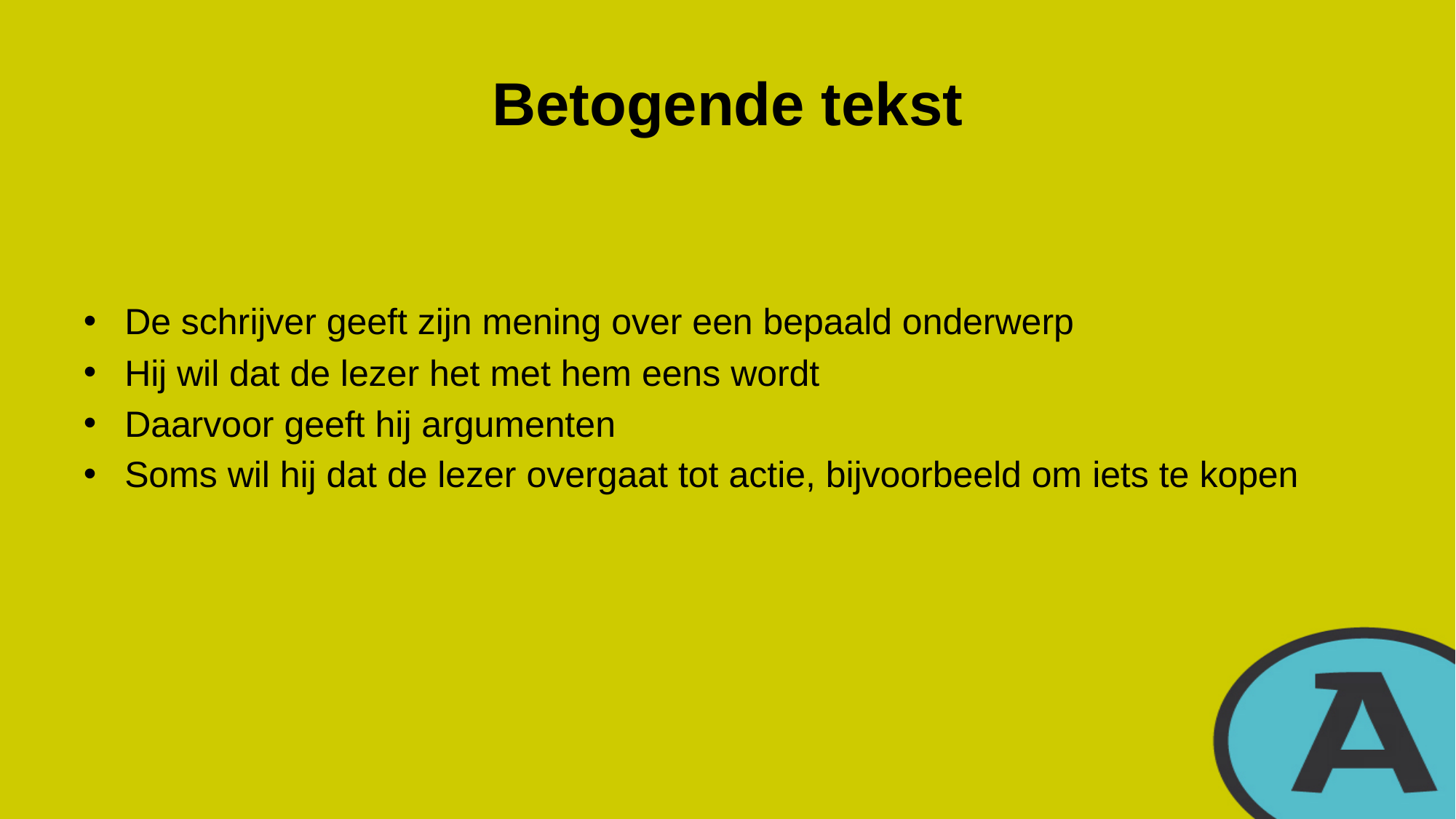

# Betogende tekst

De schrijver geeft zijn mening over een bepaald onderwerp
Hij wil dat de lezer het met hem eens wordt
Daarvoor geeft hij argumenten
Soms wil hij dat de lezer overgaat tot actie, bijvoorbeeld om iets te kopen